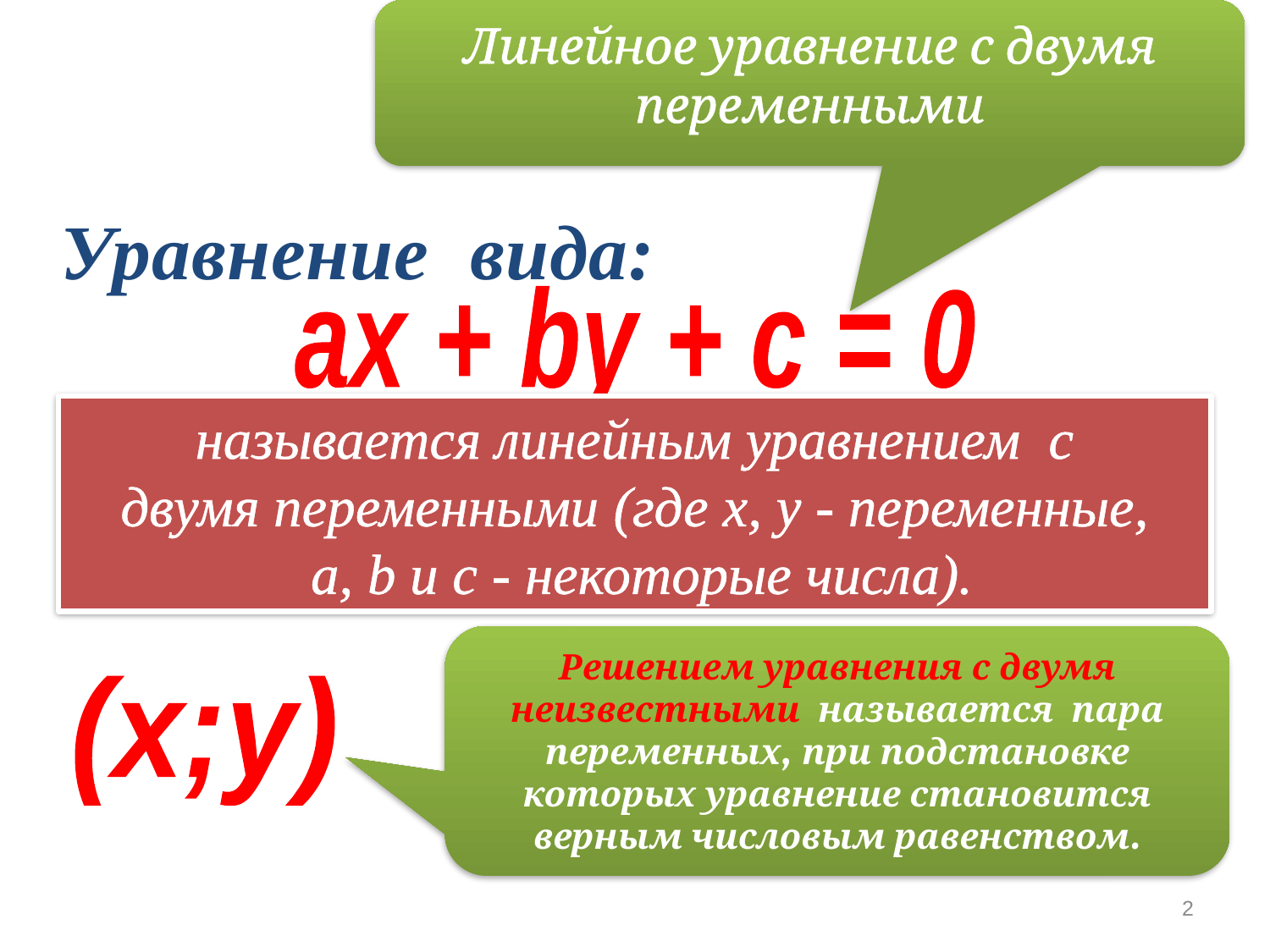

Линейное уравнение с двумя переменными
Уравнение  вида:
ах + by + c = 0
 называется линейным уравнением  с
двумя переменными (где х, у - переменные,
 а, b и с - некоторые числа).
Решением уравнения с двумя неизвестными  называется  пара переменных, при подстановке которых уравнение становится верным числовым равенством.
(х;y)
2